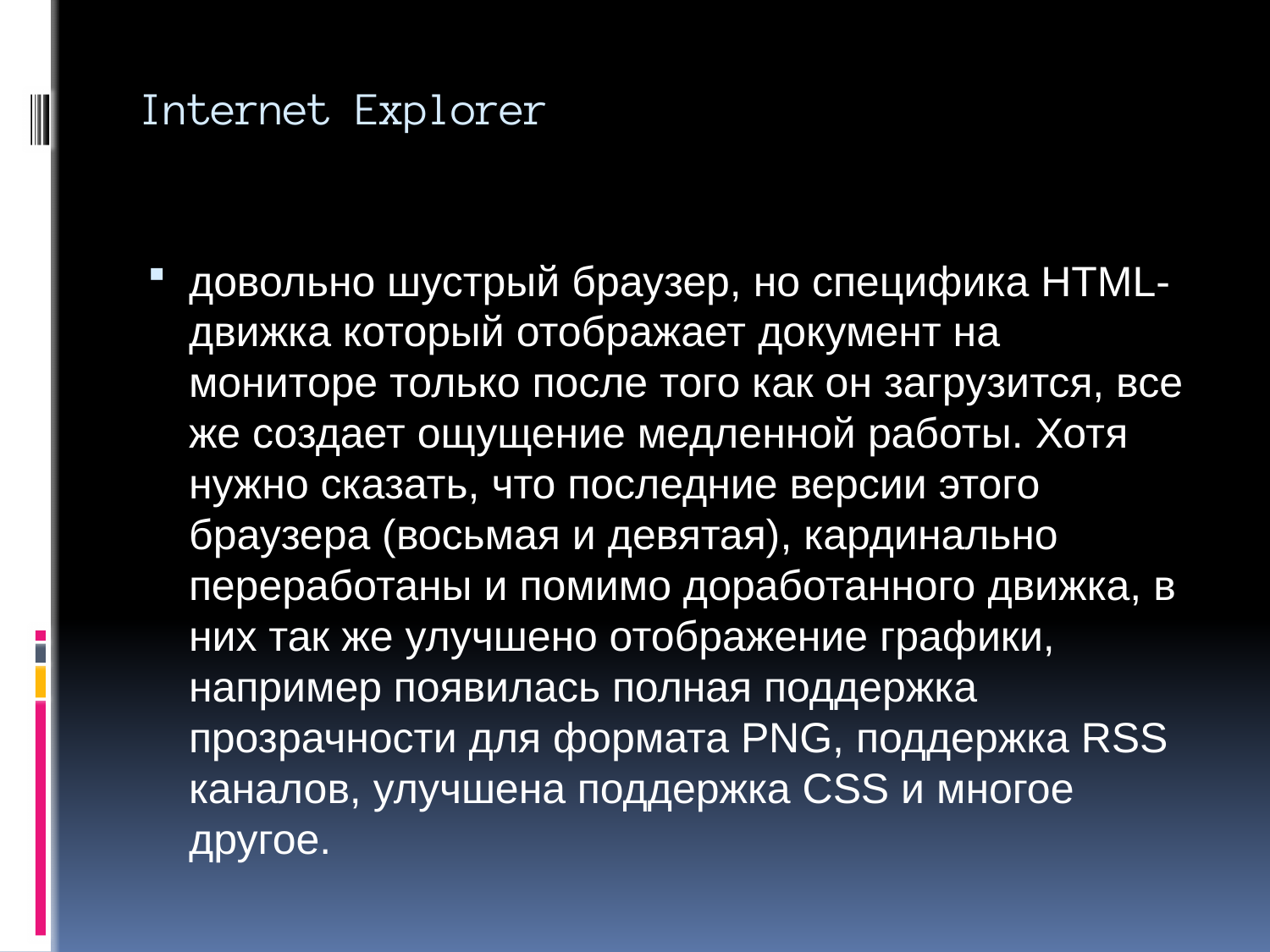

# Internet Explorer
довольно шустрый браузер, но специфика HTML-движка который отображает документ на мониторе только после того как он загрузится, все же создает ощущение медленной работы. Хотя нужно сказать, что последние версии этого браузера (восьмая и девятая), кардинально переработаны и помимо доработанного движка, в них так же улучшено отображение графики, например появилась полная поддержка прозрачности для формата PNG, поддержка RSS каналов, улучшена поддержка CSS и многое другое.